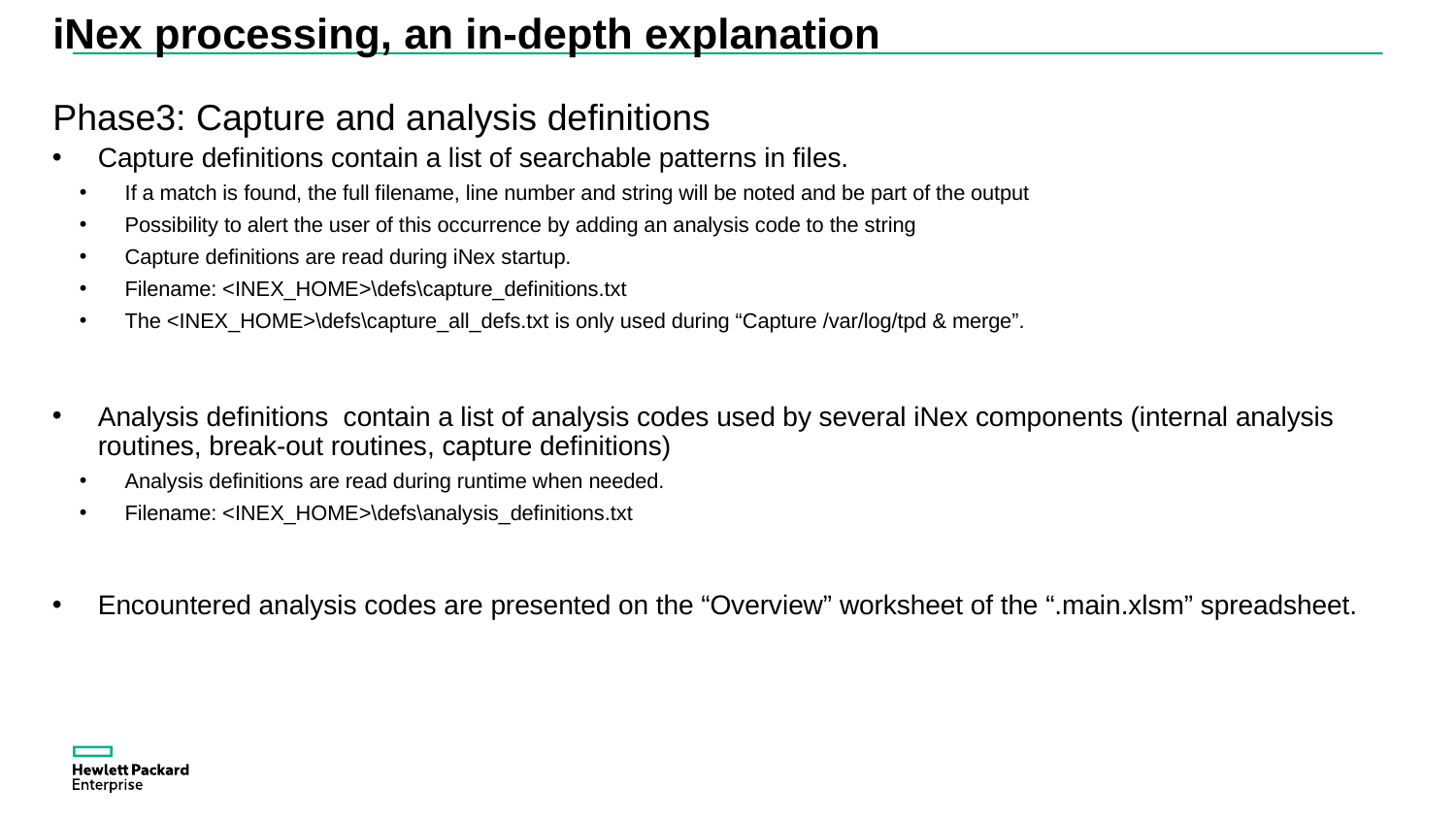

# iNex processing, an in-depth explanation
Phase3: Capture and analysis definitions
Capture definitions contain a list of searchable patterns in files.
If a match is found, the full filename, line number and string will be noted and be part of the output
Possibility to alert the user of this occurrence by adding an analysis code to the string
Capture definitions are read during iNex startup.
Filename: <INEX_HOME>\defs\capture_definitions.txt
The <INEX_HOME>\defs\capture_all_defs.txt is only used during “Capture /var/log/tpd & merge”.

Analysis definitions  contain a list of analysis codes used by several iNex components (internal analysis routines, break-out routines, capture definitions)
Analysis definitions are read during runtime when needed.
Filename: <INEX_HOME>\defs\analysis_definitions.txt

Encountered analysis codes are presented on the “Overview” worksheet of the “.main.xlsm” spreadsheet.